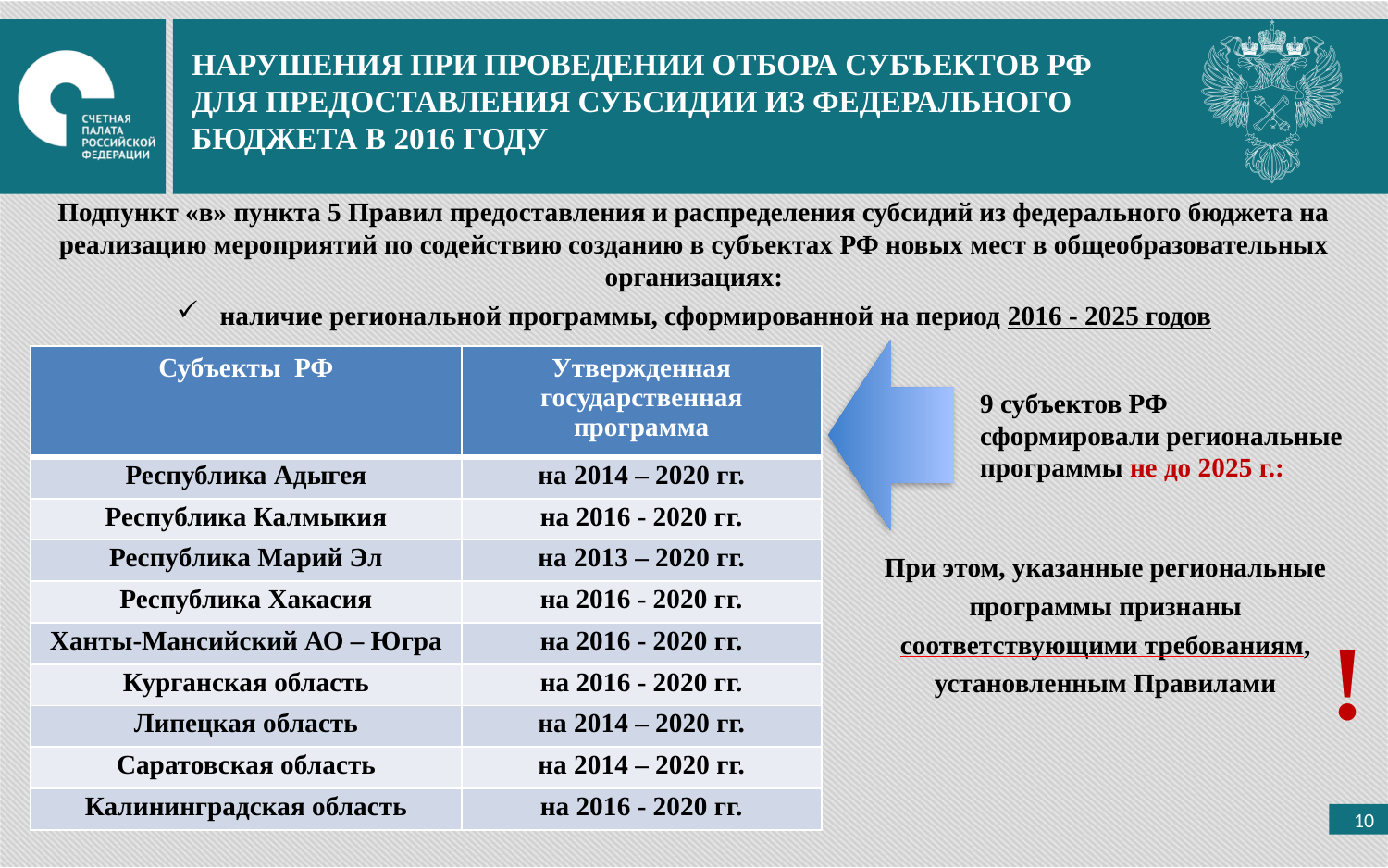

НАРУШЕНИЯ ПРИ ПРОВЕДЕНИИ ОТБОРА СУБЪЕКТОВ РФ ДЛЯ ПРЕДОСТАВЛЕНИЯ СУБСИДИИ ИЗ ФЕДЕРАЛЬНОГО БЮДЖЕТА В 2016 ГОДУ
Подпункт «в» пункта 5 Правил предоставления и распределения субсидий из федерального бюджета на реализацию мероприятий по содействию созданию в субъектах РФ новых мест в общеобразовательных организациях:
наличие региональной программы, сформированной на период 2016 - 2025 годов
| Субъекты РФ | Утвержденная государственная программа |
| --- | --- |
| Республика Адыгея | на 2014 – 2020 гг. |
| Республика Калмыкия | на 2016 - 2020 гг. |
| Республика Марий Эл | на 2013 – 2020 гг. |
| Республика Хакасия | на 2016 - 2020 гг. |
| Ханты-Мансийский АО – Югра | на 2016 - 2020 гг. |
| Курганская область | на 2016 - 2020 гг. |
| Липецкая область | на 2014 – 2020 гг. |
| Саратовская область | на 2014 – 2020 гг. |
| Калининградская область | на 2016 - 2020 гг. |

9 субъектов РФ сформировали региональные программы не до 2025 г.:
При этом, указанные региональные программы признаны соответствующими требованиям, установленным Правилами
!